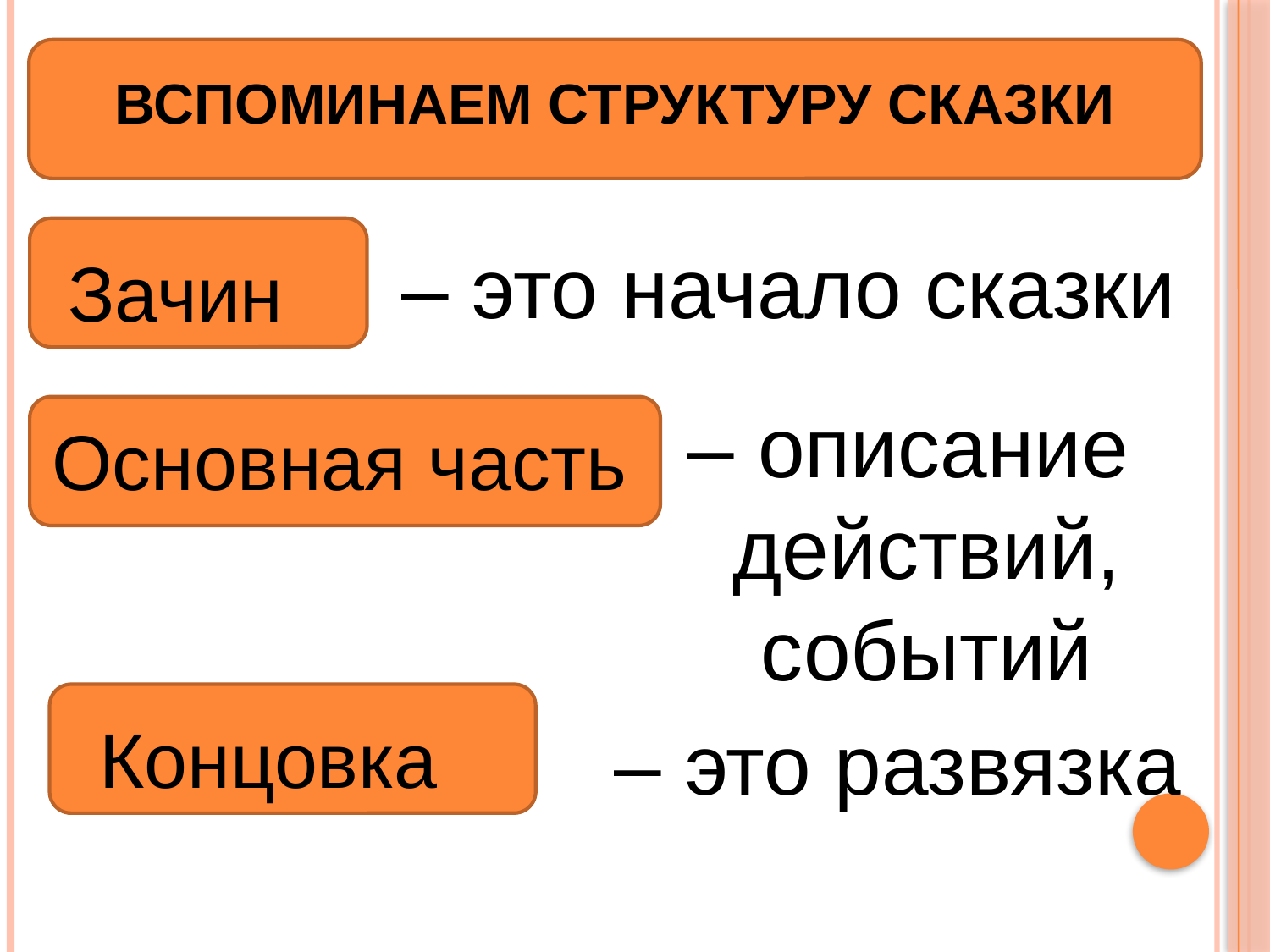

ВСПОМИНАЕМ СТРУКТУРУ СКАЗКИ

Зачин
– это начало сказки
– описание действий, событий

Основная часть

Концовка
– это развязка